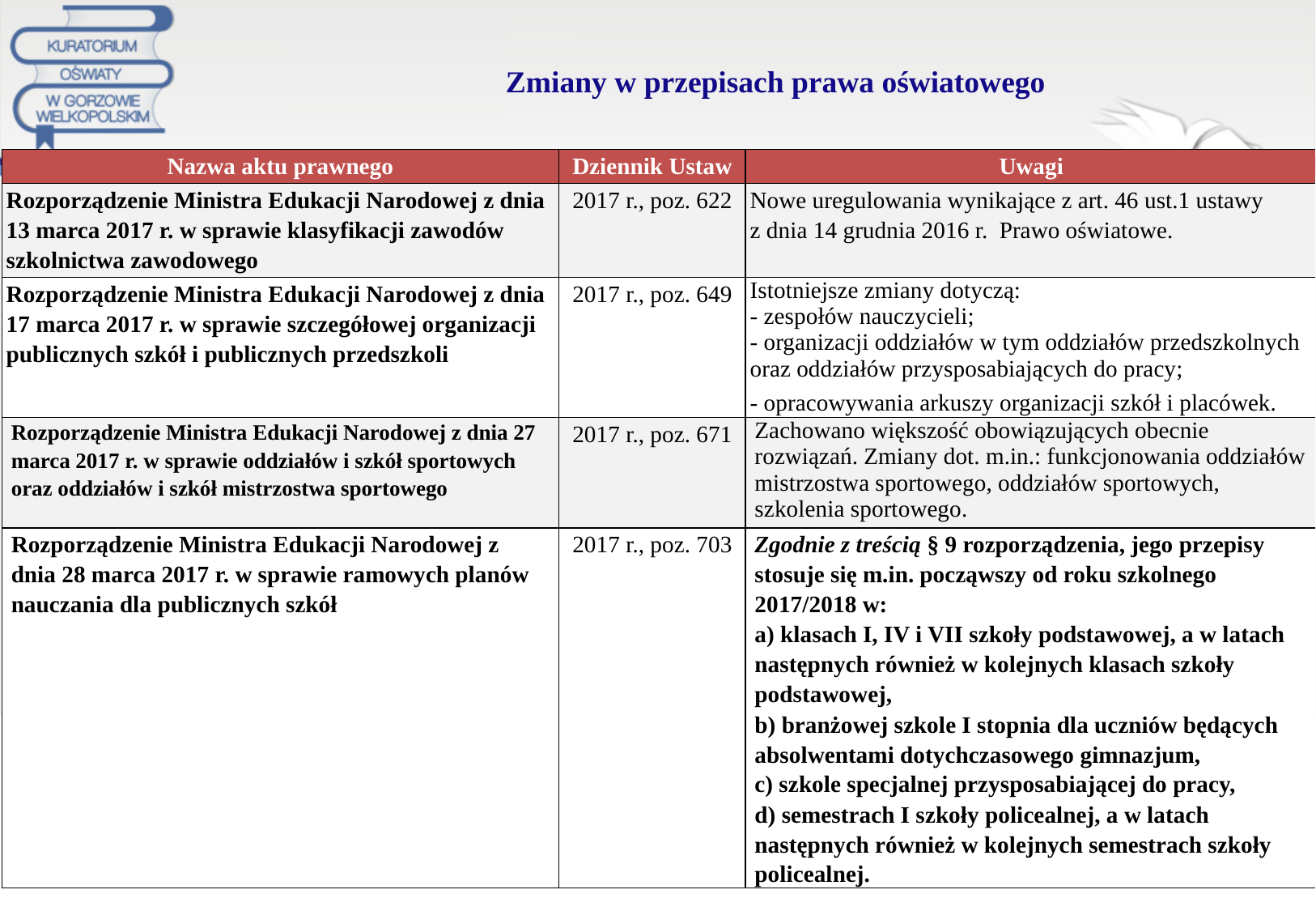

# Zmiany w przepisach prawa oświatowego
| Nazwa aktu prawnego | Dziennik Ustaw | Uwagi |
| --- | --- | --- |
| Rozporządzenie Ministra Edukacji Narodowej z dnia 13 marca 2017 r. w sprawie klasyfikacji zawodów szkolnictwa zawodowego | 2017 r., poz. 622 | Nowe uregulowania wynikające z art. 46 ust.1 ustawy z dnia 14 grudnia 2016 r. Prawo oświatowe. |
| Rozporządzenie Ministra Edukacji Narodowej z dnia 17 marca 2017 r. w sprawie szczegółowej organizacji publicznych szkół i publicznych przedszkoli | 2017 r., poz. 649 | Istotniejsze zmiany dotyczą: - zespołów nauczycieli; - organizacji oddziałów w tym oddziałów przedszkolnych oraz oddziałów przysposabiających do pracy; - opracowywania arkuszy organizacji szkół i placówek. |
| Rozporządzenie Ministra Edukacji Narodowej z dnia 27 marca 2017 r. w sprawie oddziałów i szkół sportowych oraz oddziałów i szkół mistrzostwa sportowego | 2017 r., poz. 671 | Zachowano większość obowiązujących obecnie rozwiązań. Zmiany dot. m.in.: funkcjonowania oddziałów mistrzostwa sportowego, oddziałów sportowych, szkolenia sportowego. |
| Rozporządzenie Ministra Edukacji Narodowej z dnia 28 marca 2017 r. w sprawie ramowych planów nauczania dla publicznych szkół | 2017 r., poz. 703 | Zgodnie z treścią § 9 rozporządzenia, jego przepisy stosuje się m.in. począwszy od roku szkolnego 2017/2018 w: a) klasach I, IV i VII szkoły podstawowej, a w latach następnych również w kolejnych klasach szkoły podstawowej, b) branżowej szkole I stopnia dla uczniów będących absolwentami dotychczasowego gimnazjum, c) szkole specjalnej przysposabiającej do pracy, d) semestrach I szkoły policealnej, a w latach następnych również w kolejnych semestrach szkoły policealnej. |
37